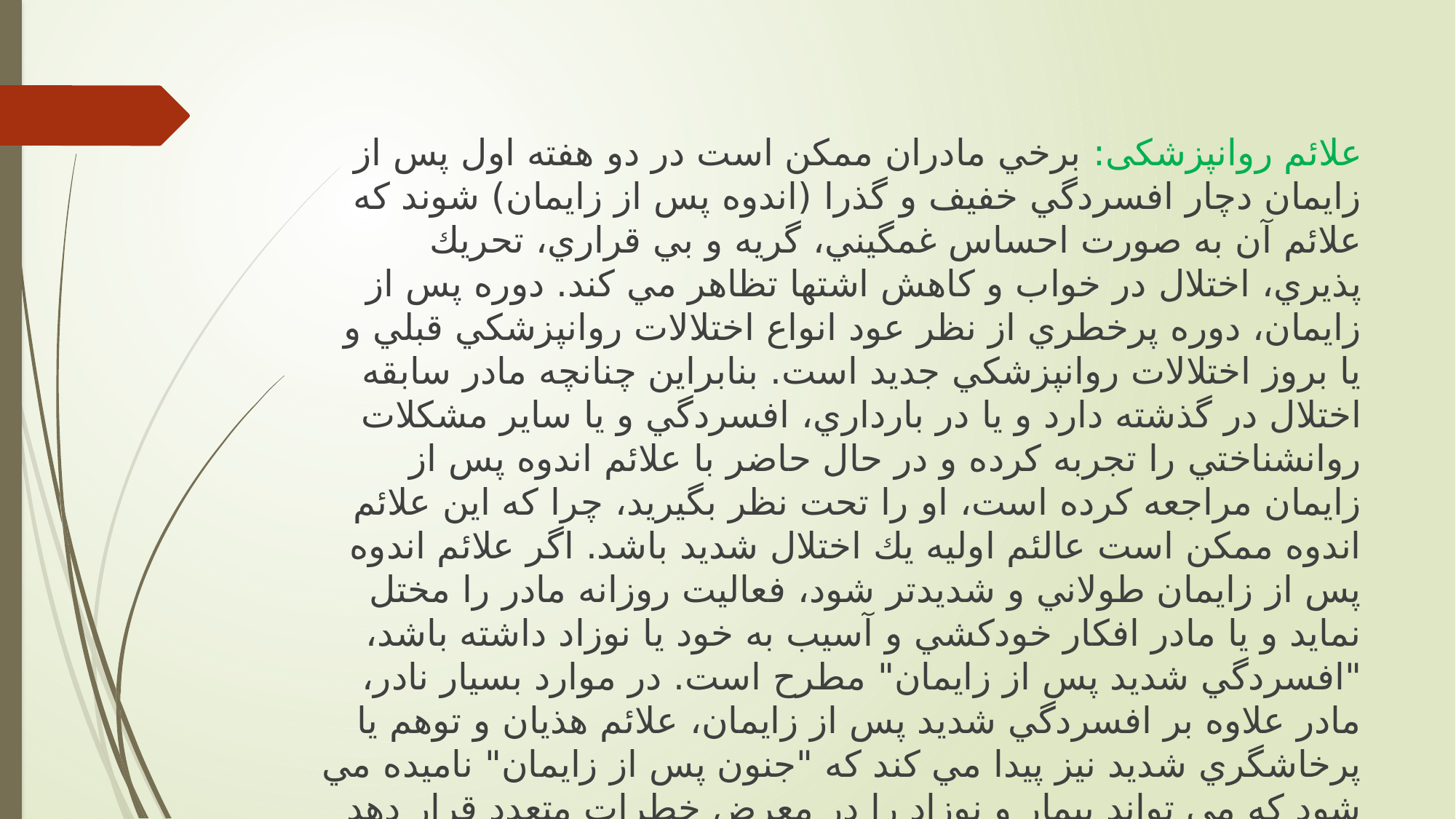

علائم روانپزشکی: برخي مادران ممکن است در دو هفته اول پس از زايمان دچار افسردگي خفیف و گذرا (اندوه پس از زايمان) شوند که علائم آن به صورت احساس غمگیني، گريه و بي قراري، تحريك پذيري، اختلال در خواب و کاهش اشتها تظاهر مي کند. دوره پس از زايمان، دوره پرخطري از نظر عود انواع اختلالات روانپزشکي قبلي و يا بروز اختلالات روانپزشکي جديد است. بنابراين چنانچه مادر سابقه اختلال در گذشته دارد و يا در بارداري، افسردگي و يا ساير مشکلات روانشناختي را تجربه کرده و در حال حاضر با علائم اندوه پس از زايمان مراجعه کرده است، او را تحت نظر بگیريد، چرا که اين علائم اندوه ممکن است عالئم اولیه يك اختلال شديد باشد. اگر علائم اندوه پس از زايمان طولاني و شديدتر شود، فعالیت روزانه مادر را مختل نمايد و يا مادر افکار خودکشي و آسیب به خود يا نوزاد داشته باشد، "افسردگي شديد پس از زايمان" مطرح است. در موارد بسیار نادر، مادر علاوه بر افسردگي شديد پس از زايمان، علائم هذيان و توهم يا پرخاشگري شديد نیز پیدا مي کند که "جنون پس از زايمان" نامیده مي شود که مي تواند بیمار و نوزاد را در معرض خطرات متعدد قرار دهد